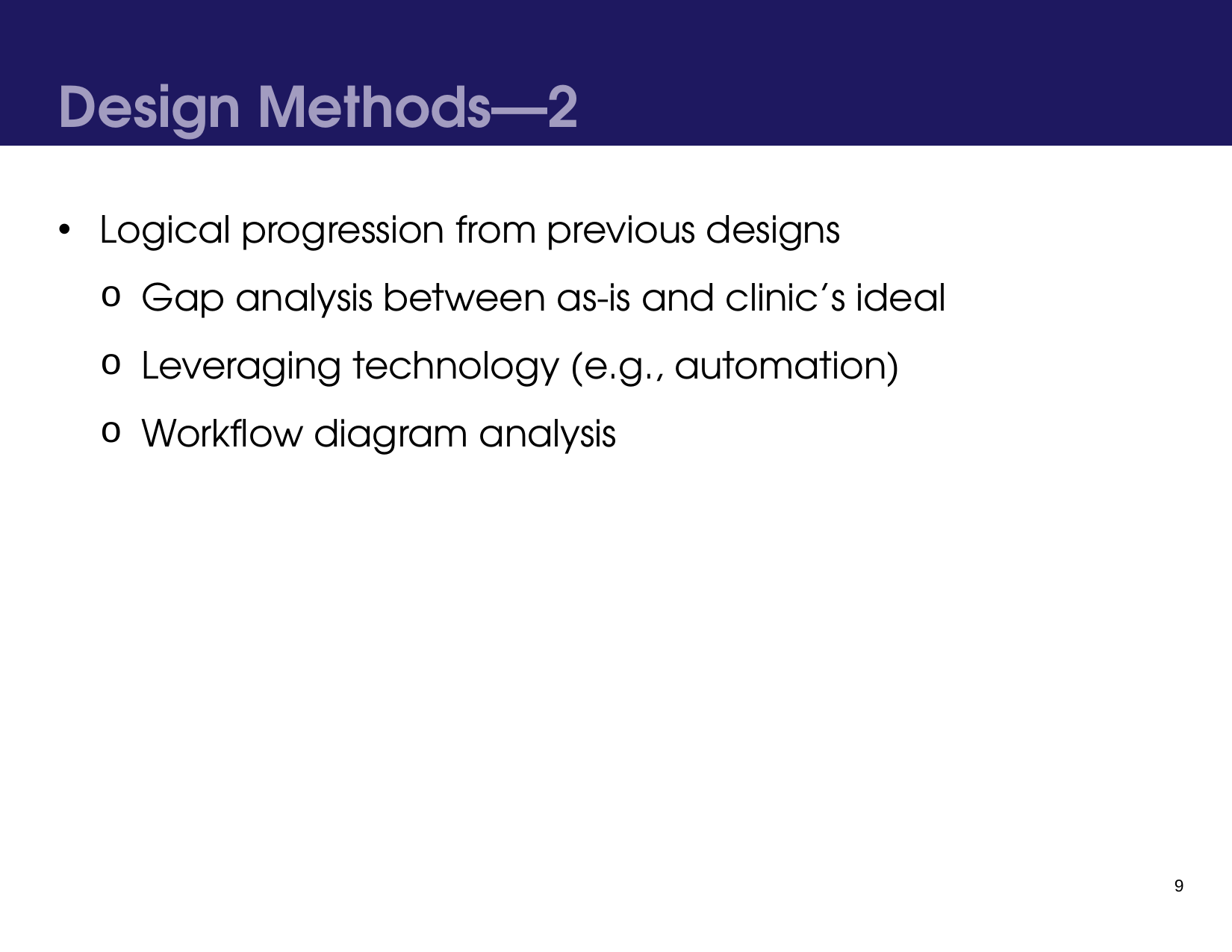

# Design Methods—2
Logical progression from previous designs
Gap analysis between as-is and clinic’s ideal
Leveraging technology (e.g., automation)
Workflow diagram analysis

9